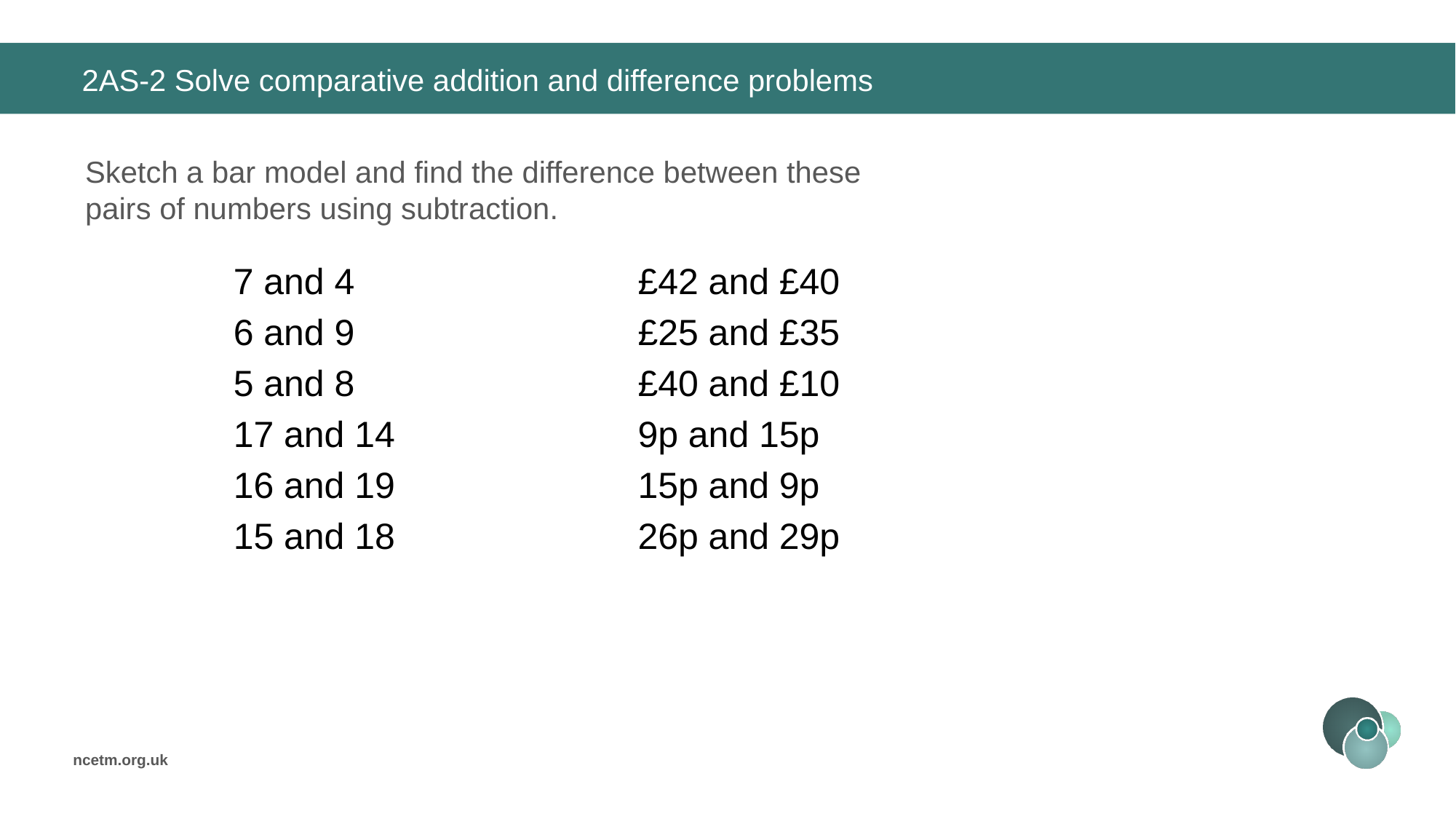

# 2AS-2 Solve comparative addition and difference problems
Sketch a bar model and find the difference between these pairs of numbers using subtraction.
7 and 4
6 and 9
5 and 8
17 and 14
16 and 19
15 and 18

£42 and £40
£25 and £35
£40 and £10
9p and 15p
15p and 9p
26p and 29p